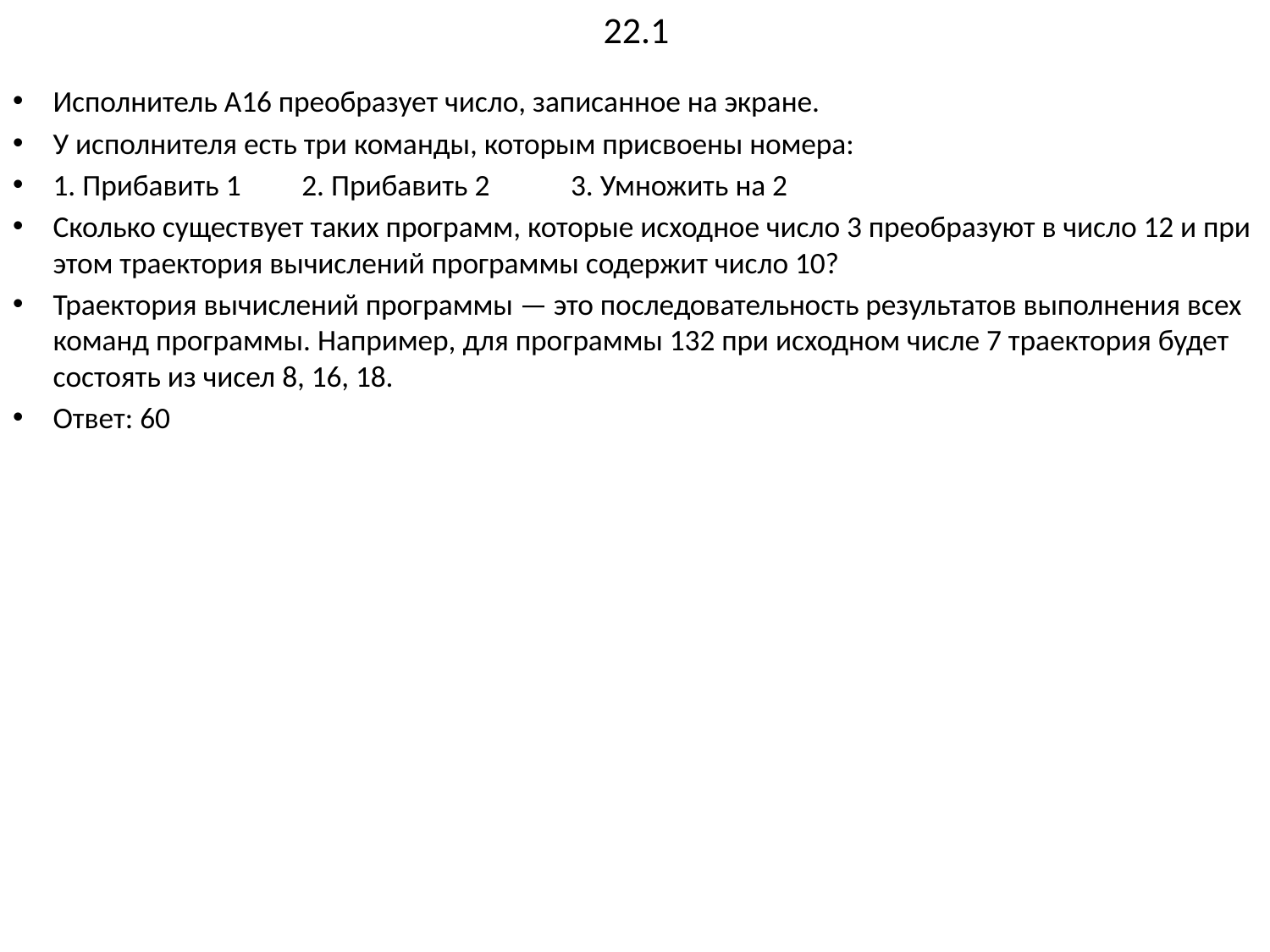

# 22.1
Исполнитель А16 преобразует число, записанное на экране.
У исполнителя есть три команды, которым присвоены номера:
1. Прибавить 1         2. Прибавить 2            3. Умножить на 2
Сколько существует таких программ, которые исходное число 3 преобразуют в число 12 и при этом траектория вычислений программы содержит число 10?
Траектория вычислений программы — это последовательность результатов выполнения всех команд программы. Например, для программы 132 при исходном числе 7 траектория будет состоять из чисел 8, 16, 18.
Ответ: 60